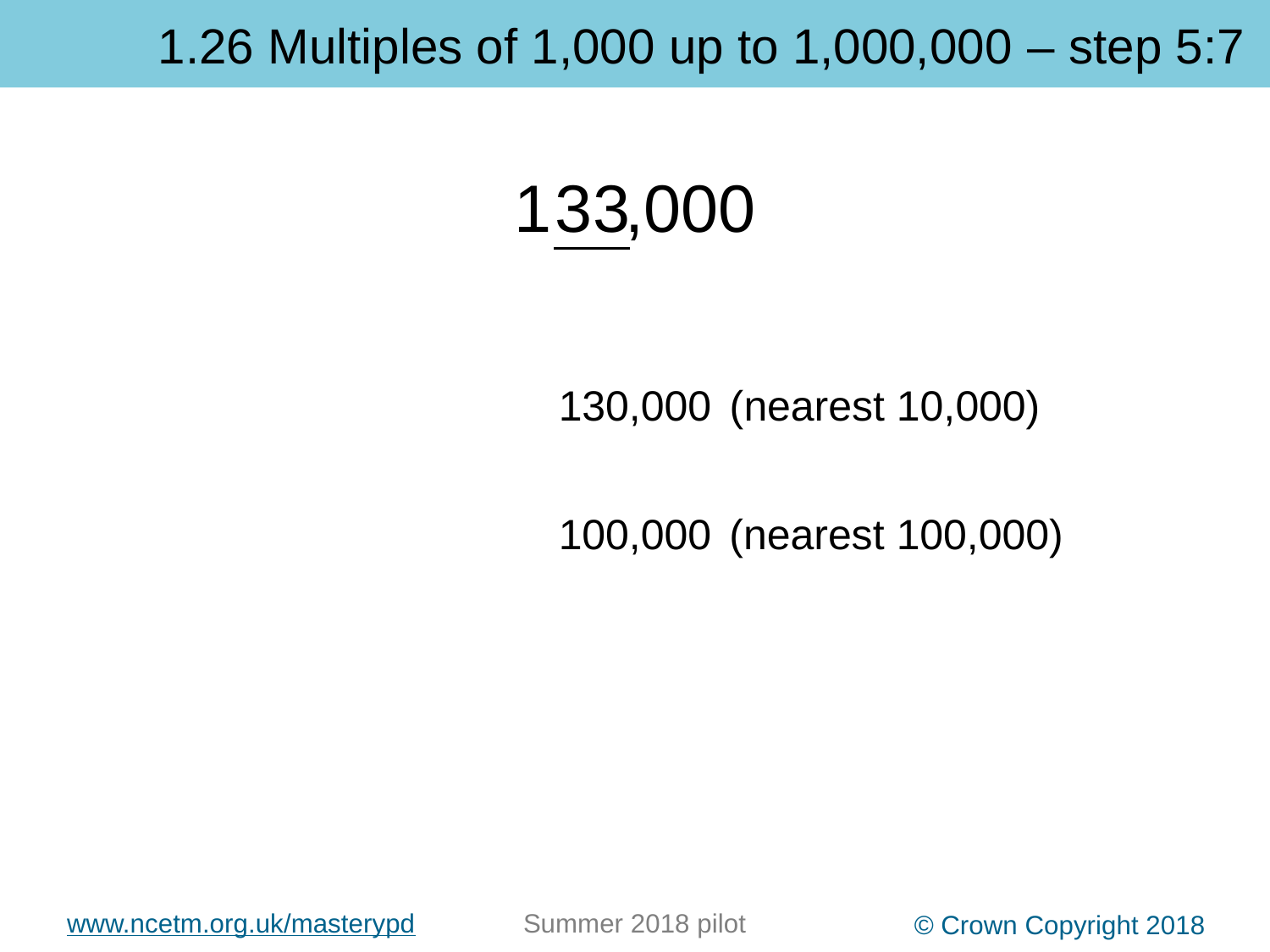

1.26 Multiples of 1,000 up to 1,000,000 – step 5:7
133,000
3
3
130,000
(nearest 10,000)
100,000
(nearest 100,000)